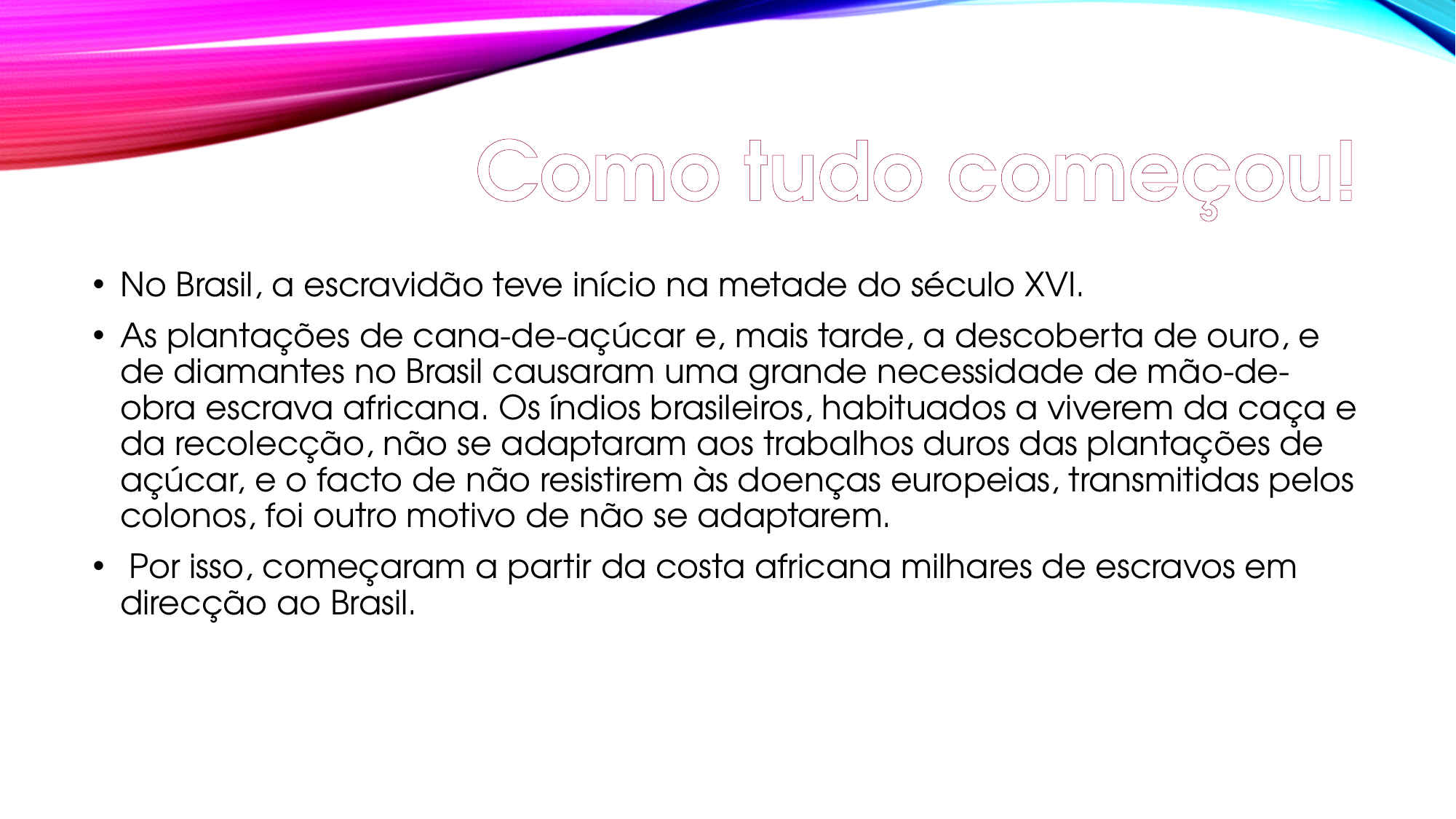

Como tudo começou!
No Brasil, a escravidão teve início na metade do século XVI.
As plantações de cana-de-açúcar e, mais tarde, a descoberta de ouro, e de diamantes no Brasil causaram uma grande necessidade de mão-de-obra escrava africana. Os índios brasileiros, habituados a viverem da caça e da recolecção, não se adaptaram aos trabalhos duros das plantações de açúcar, e o facto de não resistirem às doenças europeias, transmitidas pelos colonos, foi outro motivo de não se adaptarem.
 Por isso, começaram a partir da costa africana milhares de escravos em direcção ao Brasil.